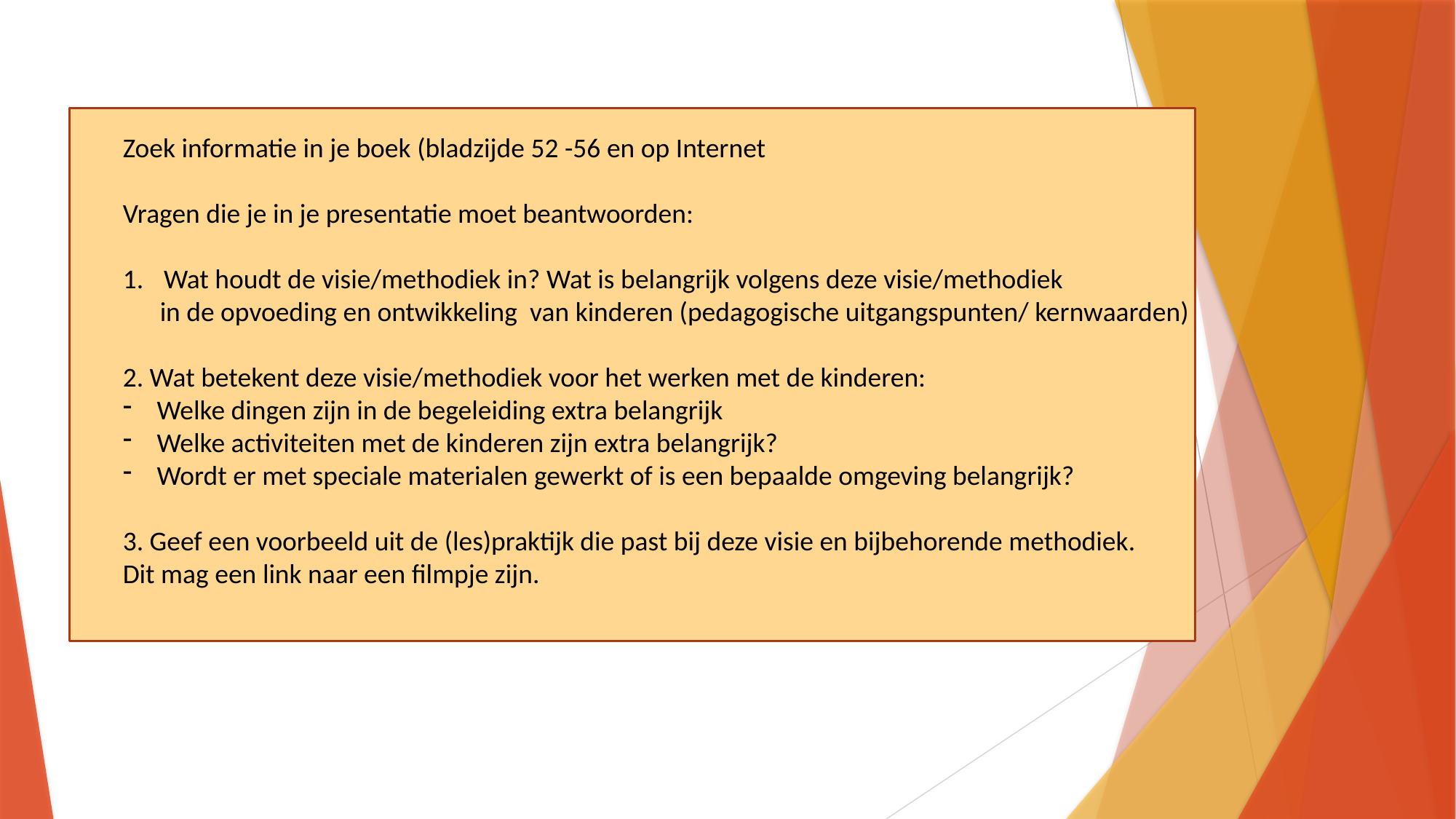

Zoek informatie in je boek (bladzijde 52 -56 en op Internet

Vragen die je in je presentatie moet beantwoorden:

Wat houdt de visie/methodiek in? Wat is belangrijk volgens deze visie/methodiek
      in de opvoeding en ontwikkeling  van kinderen (pedagogische uitgangspunten/ kernwaarden)

2. Wat betekent deze visie/methodiek voor het werken met de kinderen:
Welke dingen zijn in de begeleiding extra belangrijk
Welke activiteiten met de kinderen zijn extra belangrijk?
Wordt er met speciale materialen gewerkt of is een bepaalde omgeving belangrijk?

3. Geef een voorbeeld uit de (les)praktijk die past bij deze visie en bijbehorende methodiek.
Dit mag een link naar een filmpje zijn.